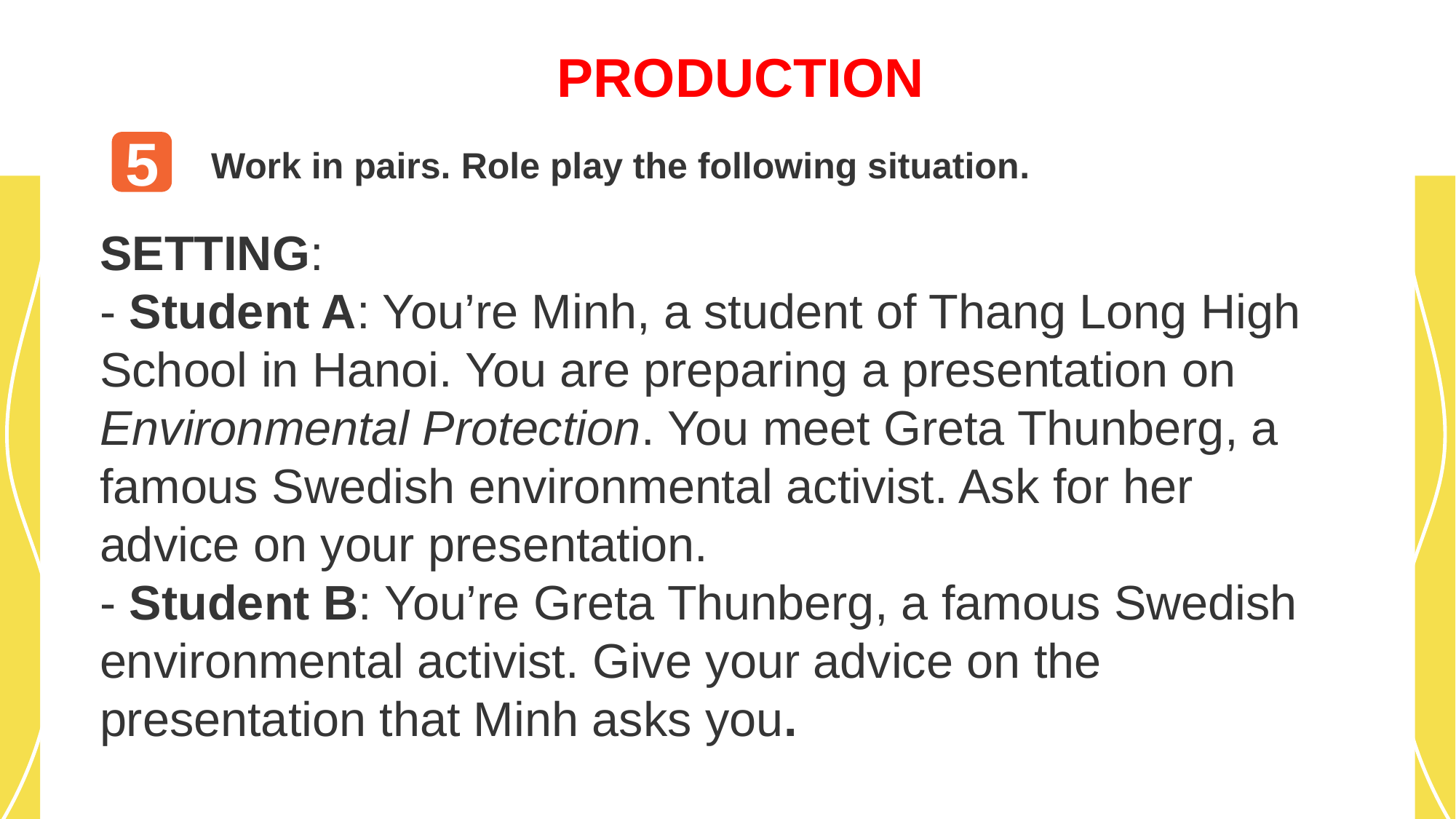

PRODUCTION
5

Work in pairs. Role play the following situation.
SETTING:
- Student A: You’re Minh, a student of Thang Long High School in Hanoi. You are preparing a presentation on Environmental Protection. You meet Greta Thunberg, a famous Swedish environmental activist. Ask for her advice on your presentation.
- Student B: You’re Greta Thunberg, a famous Swedish environmental activist. Give your advice on the presentation that Minh asks you.